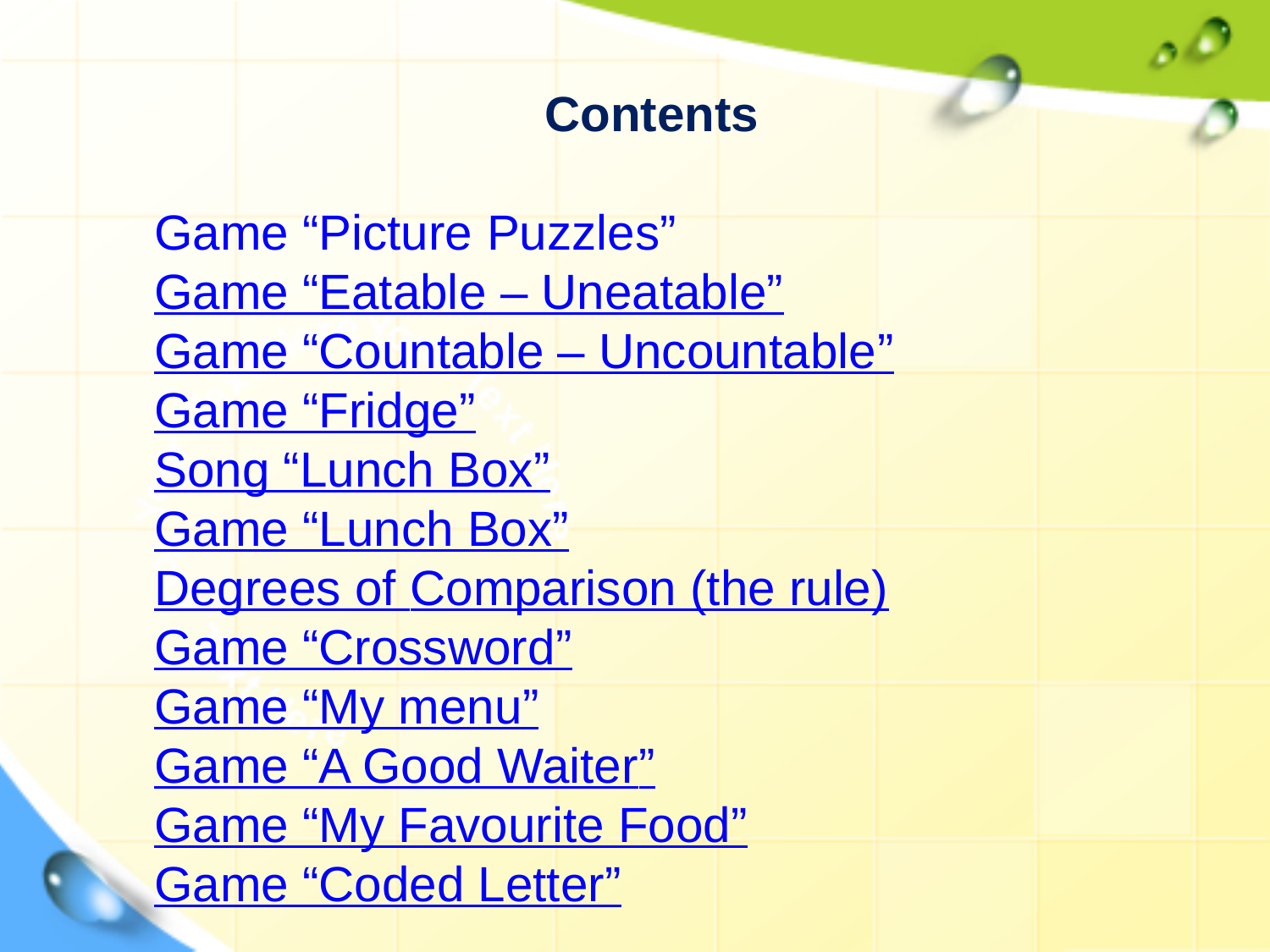

Contents

Game “Picture Puzzles”
Game “Eatable – Uneatable”
Game “Countable – Uncountable”
Game “Fridge”
Song “Lunch Box”
Game “Lunch Box”
Degrees of Comparison (the rule)
Game “Crossword”
Game “My menu”
Game “A Good Waiter”
Game “My Favourite Food”
Game “Coded Letter”